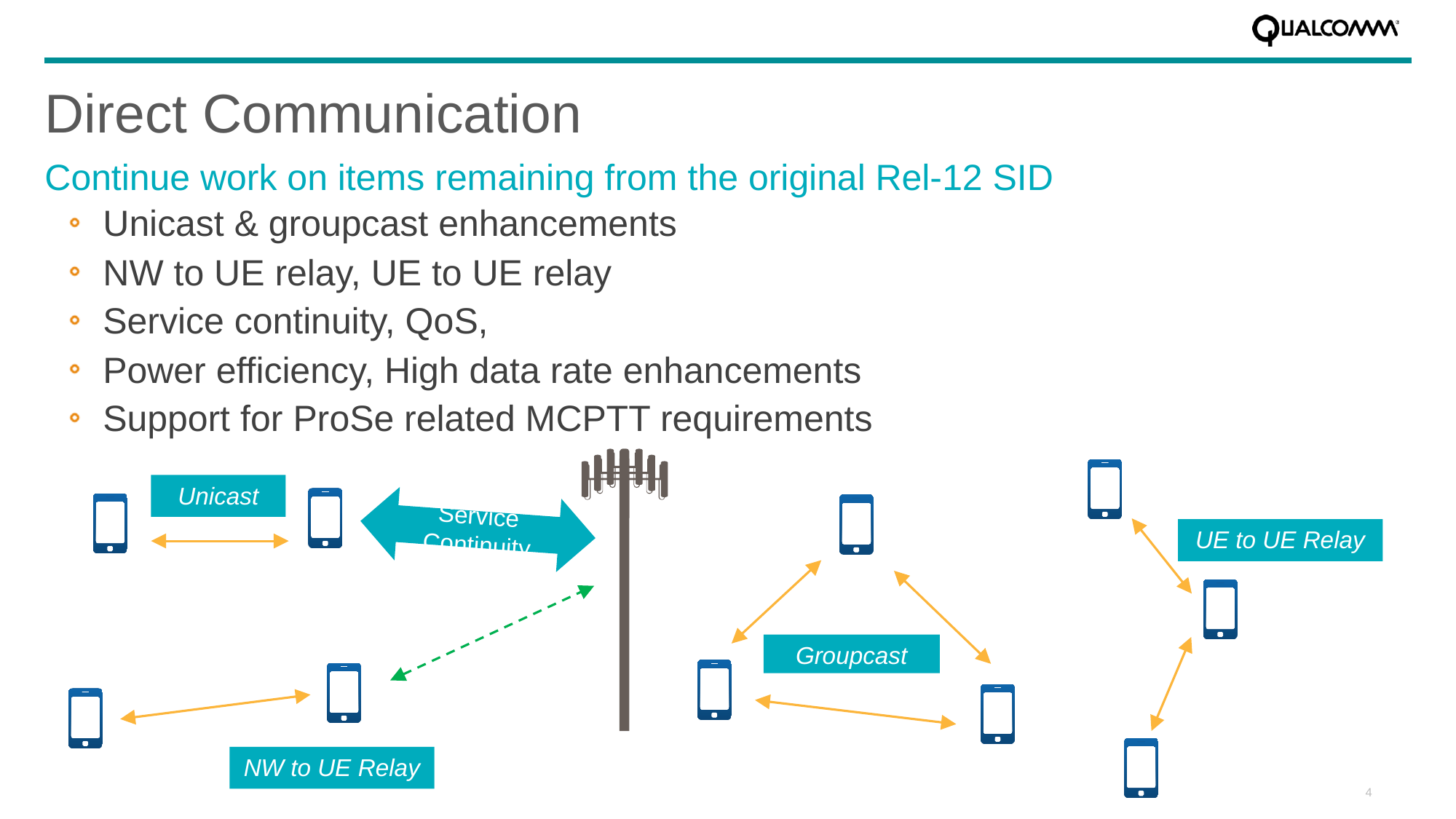

# Direct Communication
Continue work on items remaining from the original Rel-12 SID
Unicast & groupcast enhancements
NW to UE relay, UE to UE relay
Service continuity, QoS,
Power efficiency, High data rate enhancements
Support for ProSe related MCPTT requirements

Unicast

Service Continuity

UE to UE Relay

Groupcast

NW to UE Relay